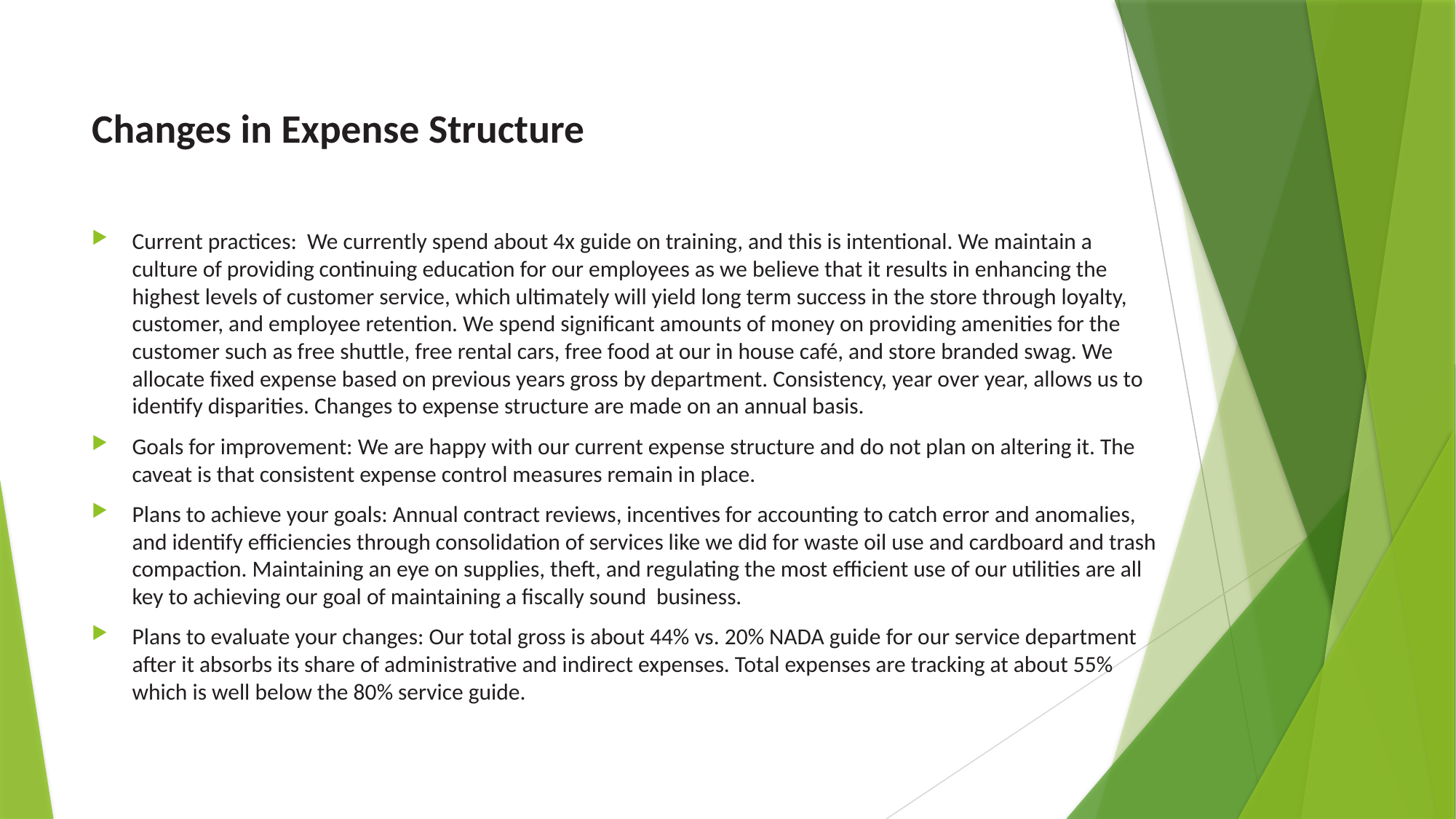

# Changes in Expense Structure

Current practices:  We currently spend about 4x guide on training, and this is intentional. We maintain a culture of providing continuing education for our employees as we believe that it results in enhancing the highest levels of customer service, which ultimately will yield long term success in the store through loyalty, customer, and employee retention. We spend significant amounts of money on providing amenities for the customer such as free shuttle, free rental cars, free food at our in house café, and store branded swag. We allocate fixed expense based on previous years gross by department. Consistency, year over year, allows us to identify disparities. Changes to expense structure are made on an annual basis.
Goals for improvement: We are happy with our current expense structure and do not plan on altering it. The caveat is that consistent expense control measures remain in place.
Plans to achieve your goals: Annual contract reviews, incentives for accounting to catch error and anomalies, and identify efficiencies through consolidation of services like we did for waste oil use and cardboard and trash compaction. Maintaining an eye on supplies, theft, and regulating the most efficient use of our utilities are all key to achieving our goal of maintaining a fiscally sound  business.
Plans to evaluate your changes: Our total gross is about 44% vs. 20% NADA guide for our service department after it absorbs its share of administrative and indirect expenses. Total expenses are tracking at about 55% which is well below the 80% service guide.